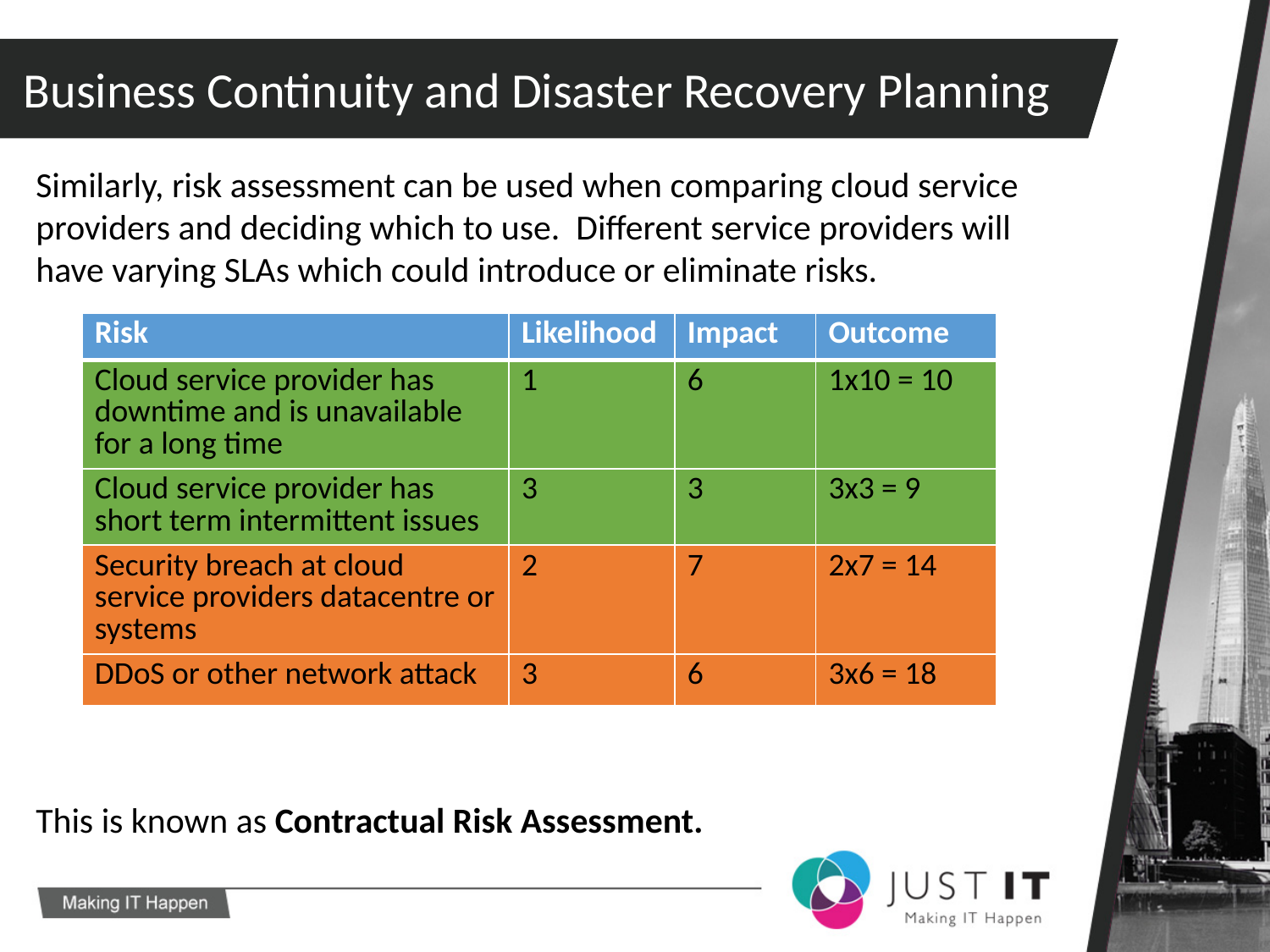

Business Continuity and Disaster Recovery Planning
Similarly, risk assessment can be used when comparing cloud service providers and deciding which to use.  Different service providers will have varying SLAs which could introduce or eliminate risks.

This is known as Contractual Risk Assessment.

| Risk | Likelihood | Impact | Outcome |
| --- | --- | --- | --- |
| Cloud service provider has downtime and is unavailable for a long time | 1 | 6 | 1x10 = 10 |
| Cloud service provider has short term intermittent issues | 3 | 3 | 3x3 = 9 |
| Security breach at cloud service providers datacentre or systems | 2 | 7 | 2x7 = 14 |
| DDoS or other network attack | 3 | 6 | 3x6 = 18 |